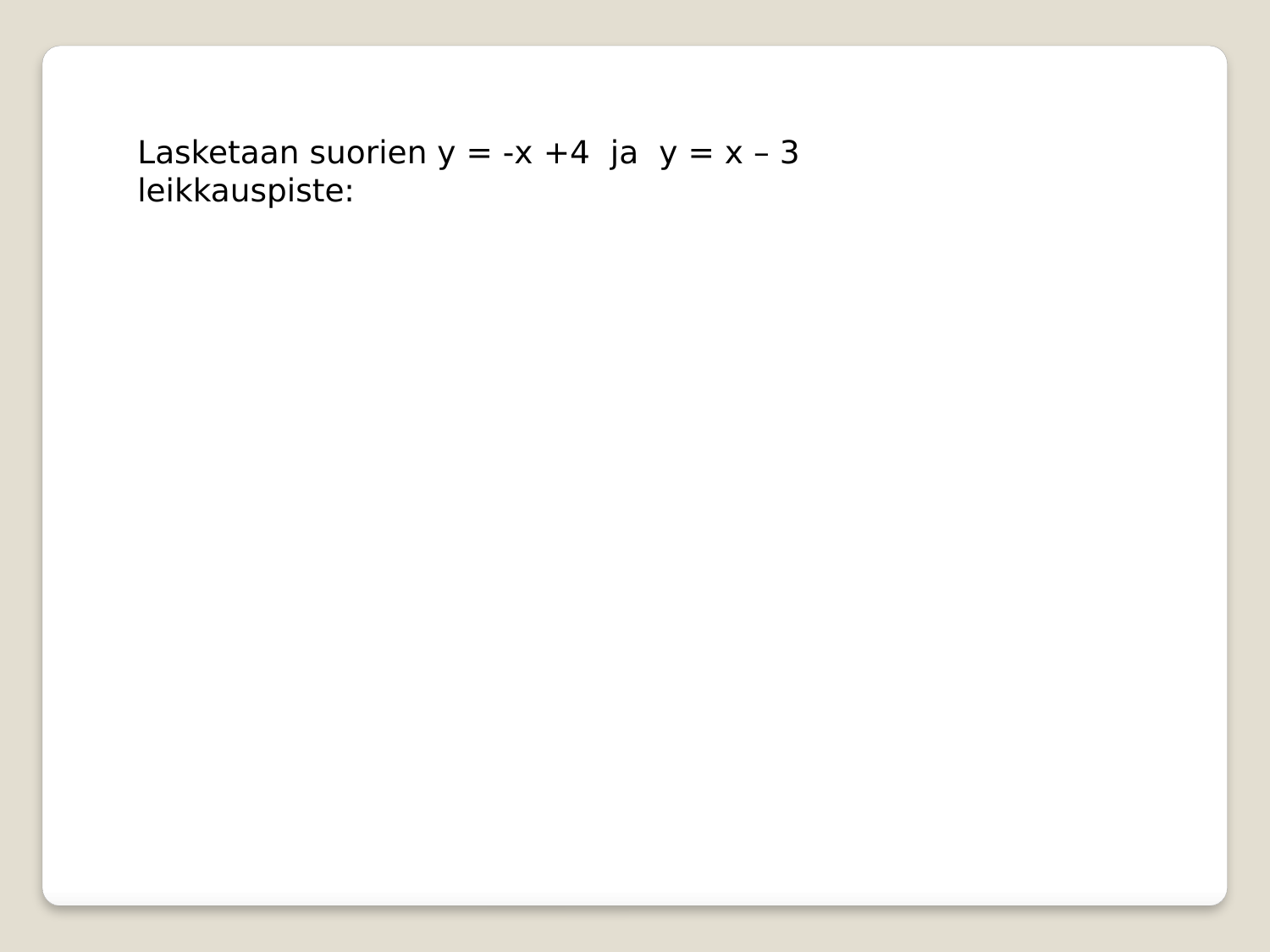

Lasketaan suorien y = -x +4  ja  y = x – 3 leikkauspiste: